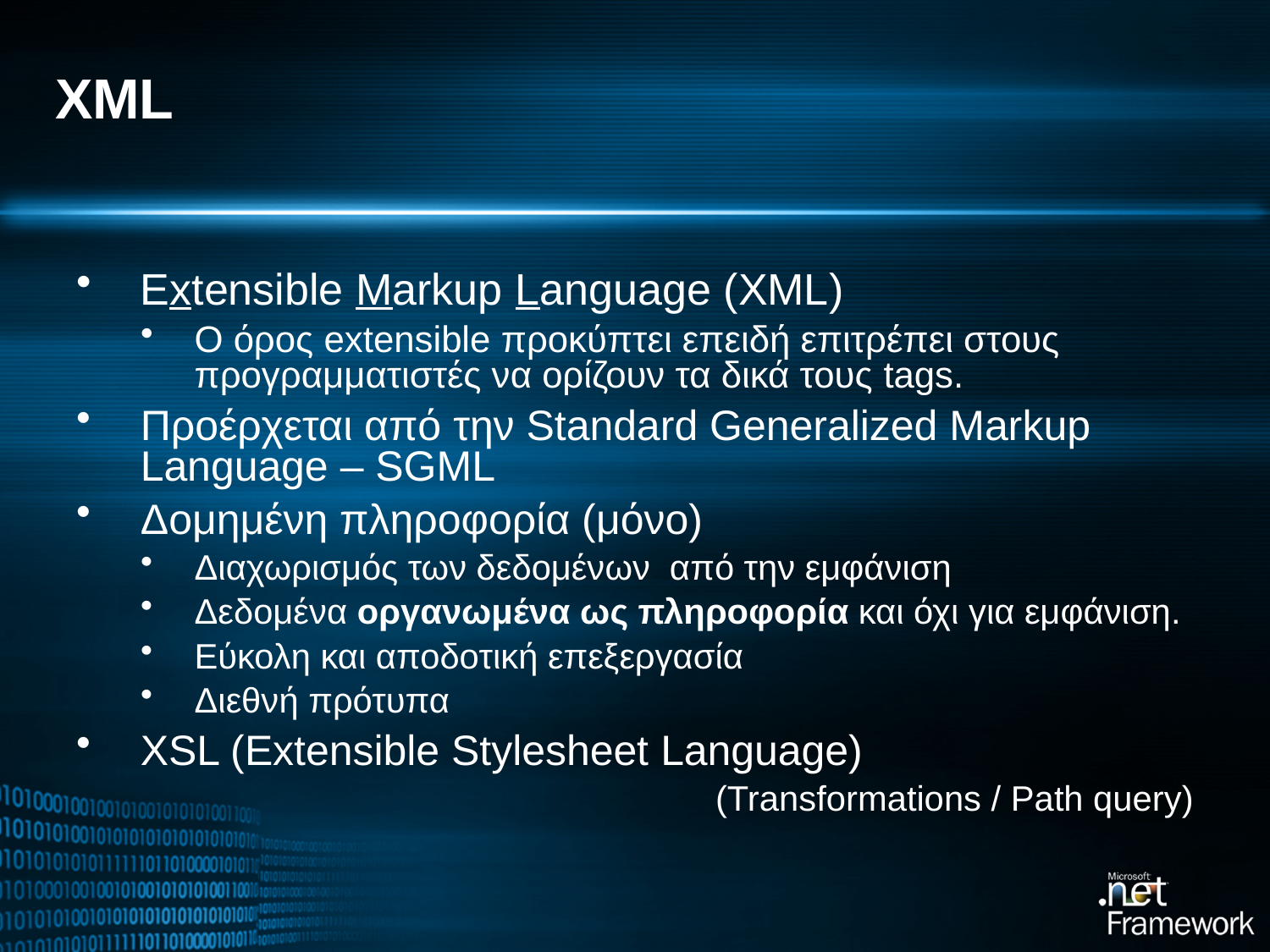

# XML
Extensible Markup Language (XML)
Ο όρος extensible προκύπτει επειδή επιτρέπει στους προγραμματιστές να ορίζουν τα δικά τους tags.
Προέρχεται από την Standard Generalized Markup Language – SGML
Δομημένη πληροφορία (μόνο)
Διαχωρισμός των δεδομένων  από την εμφάνιση
Δεδομένα οργανωμένα ως πληροφορία και όχι για εμφάνιση.
Εύκολη και αποδοτική επεξεργασία
Διεθνή πρότυπα
ΧSL (Extensible Stylesheet Language)
(Transformations / Path query)